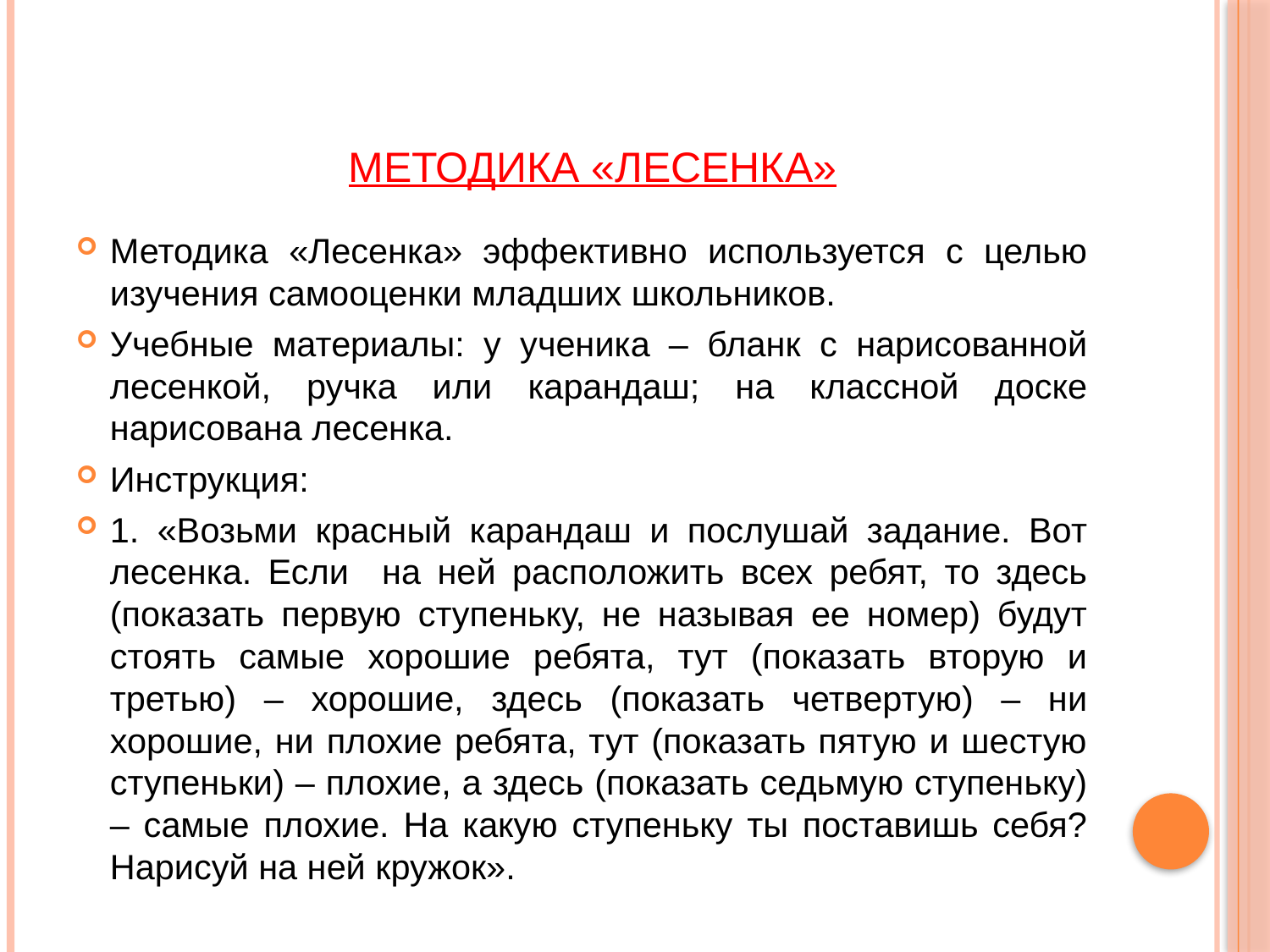

# Методика «Лесенка»
Методика «Лесенка» эффективно используется с целью изучения самооценки младших школьников.
Учебные материалы: у ученика – бланк с нарисованной лесенкой, ручка или карандаш; на классной доске нарисована лесенка.
Инструкция:
1. «Возьми красный карандаш и послушай задание. Вот лесенка. Если  на ней расположить всех ребят, то здесь (показать первую ступеньку, не называя ее номер) будут стоять самые хорошие ребята, тут (показать вторую и третью) – хорошие, здесь (показать четвертую) – ни хорошие, ни плохие ребята, тут (показать пятую и шестую ступеньки) – плохие, а здесь (показать седьмую ступеньку) – самые плохие. На какую ступеньку ты поставишь себя? Нарисуй на ней кружок».